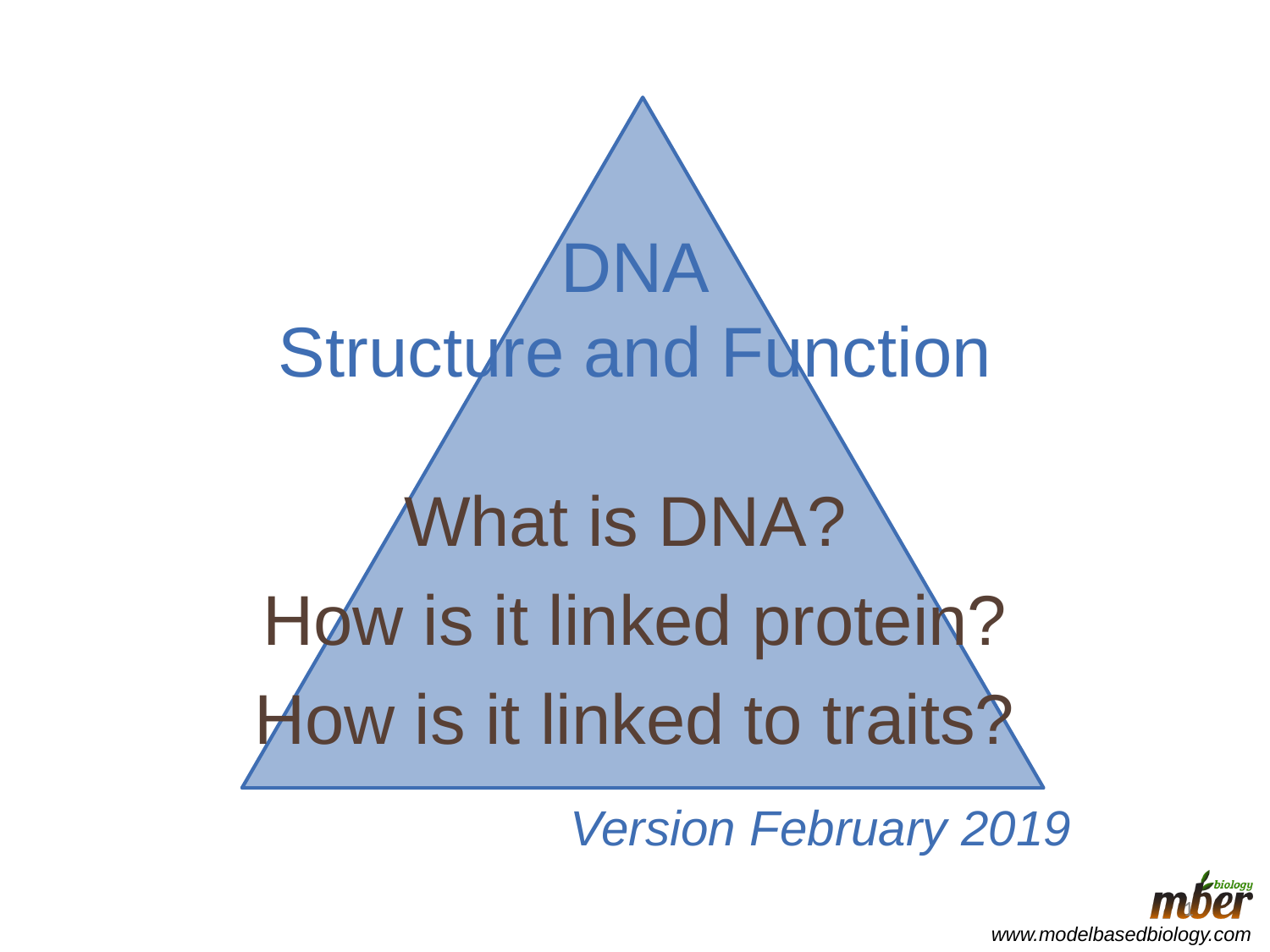

# DNA Structure and Function
What is DNA?
How is it linked protein?
How is it linked to traits?
Version February 2019
1